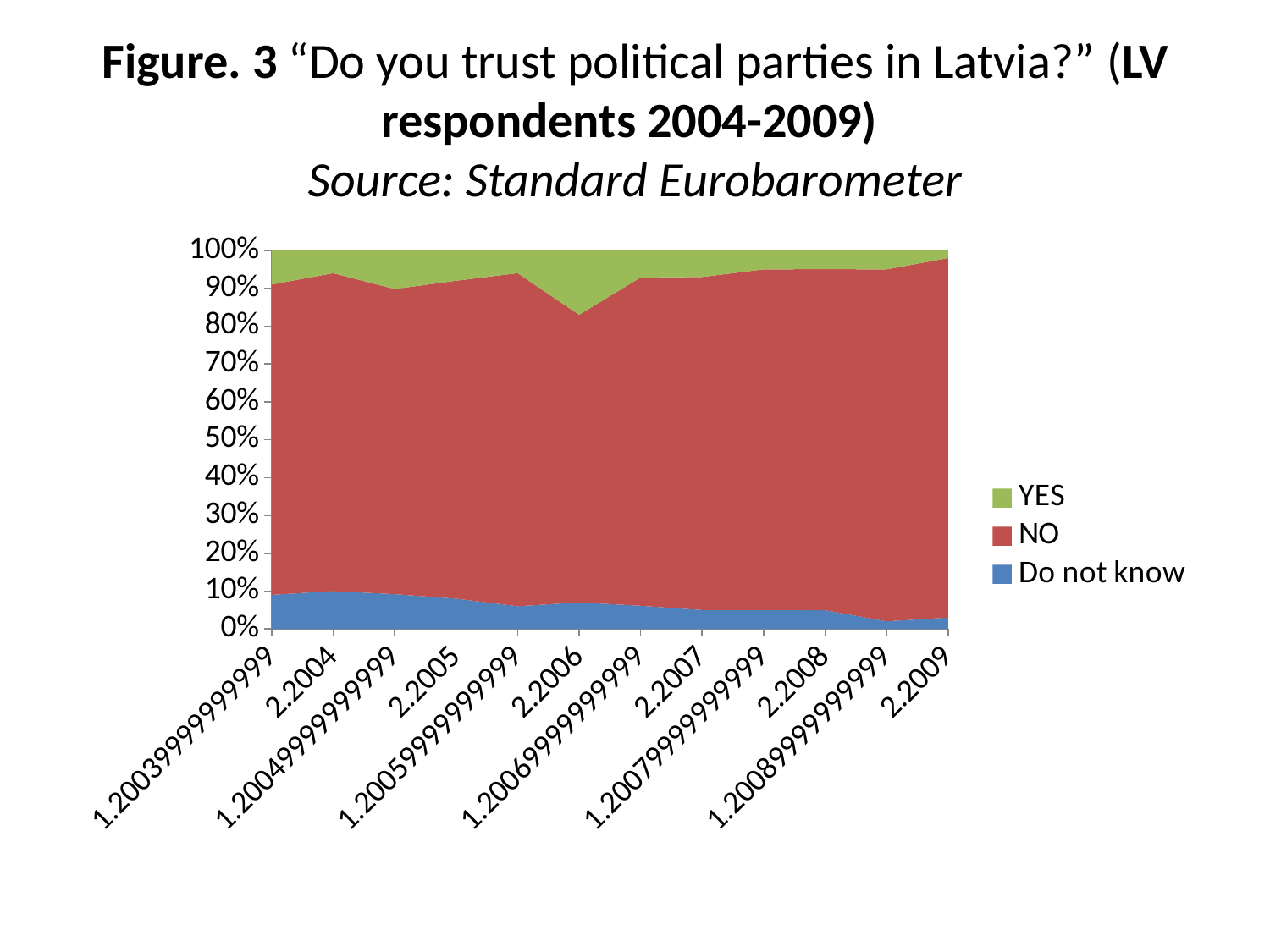

# Figure. 3 “Do you trust political parties in Latvia?” (LV respondents 2004-2009) Source: Standard Eurobarometer

### Chart

| Category | Do not know | NO | YES |
|---|---|---|---|
| 1.2003999999999924 | 9.0 | 82.0 | 9.0 |
| 2.2004000000000001 | 10.0 | 84.0 | 6.0 |
| 1.2004999999999924 | 9.0 | 79.0 | 10.0 |
| 2.2004999999999999 | 8.0 | 84.0 | 8.0 |
| 1.2005999999999923 | 6.0 | 88.0 | 6.0 |
| 2.2006000000000001 | 7.0 | 76.0 | 17.0 |
| 1.2006999999999917 | 6.0 | 85.0 | 7.0 |
| 2.2006999999999999 | 5.0 | 88.0 | 7.0 |
| 1.2007999999999914 | 5.0 | 90.0 | 5.0 |
| 2.2008000000000001 | 5.0 | 91.0 | 5.0 |
| 1.2008999999999914 | 2.0 | 93.0 | 5.0 |
| 2.2008999999999999 | 3.0 | 95.0 | 2.0 |